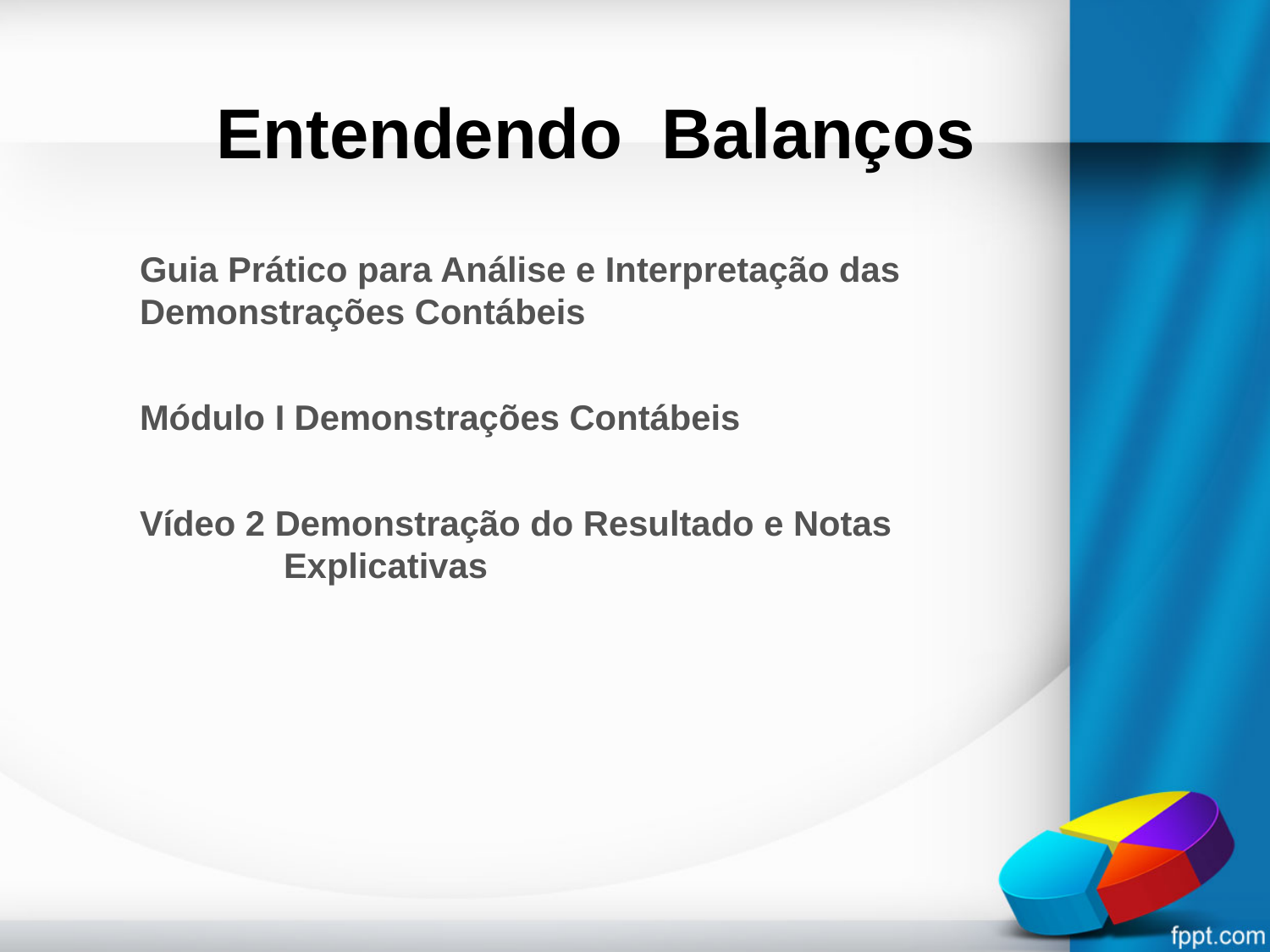

# Entendendo  Balanços
Guia Prático para Análise e Interpretação das Demonstrações Contábeis

Módulo I Demonstrações Contábeis

Vídeo 2 Demonstração do Resultado e Notas Explicativas